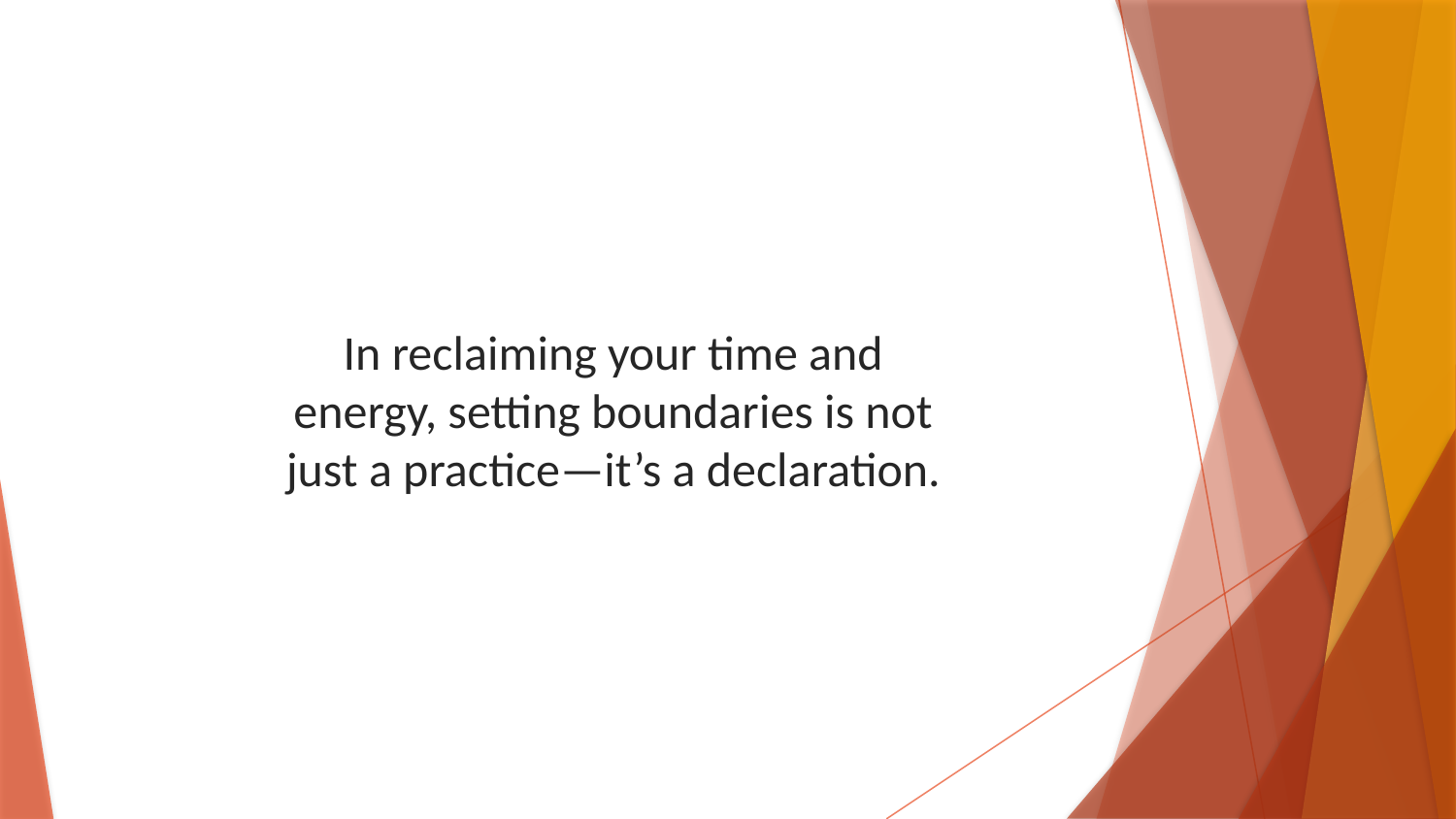

In reclaiming your time and energy, setting boundaries is not just a practice—it’s a declaration.